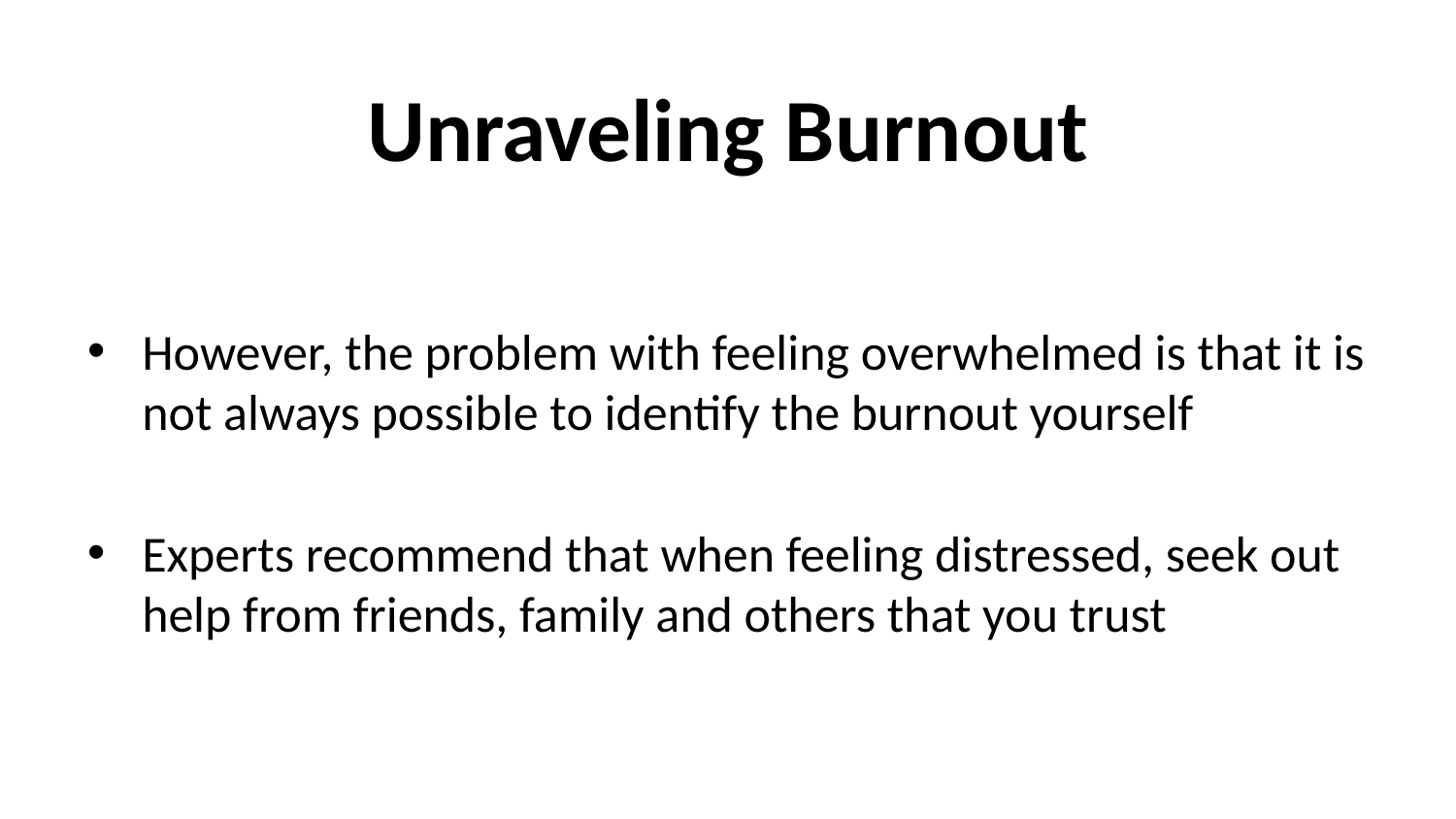

# Unraveling Burnout
However, the problem with feeling overwhelmed is that it is not always possible to identify the burnout yourself

Experts recommend that when feeling distressed, seek out help from friends, family and others that you trust